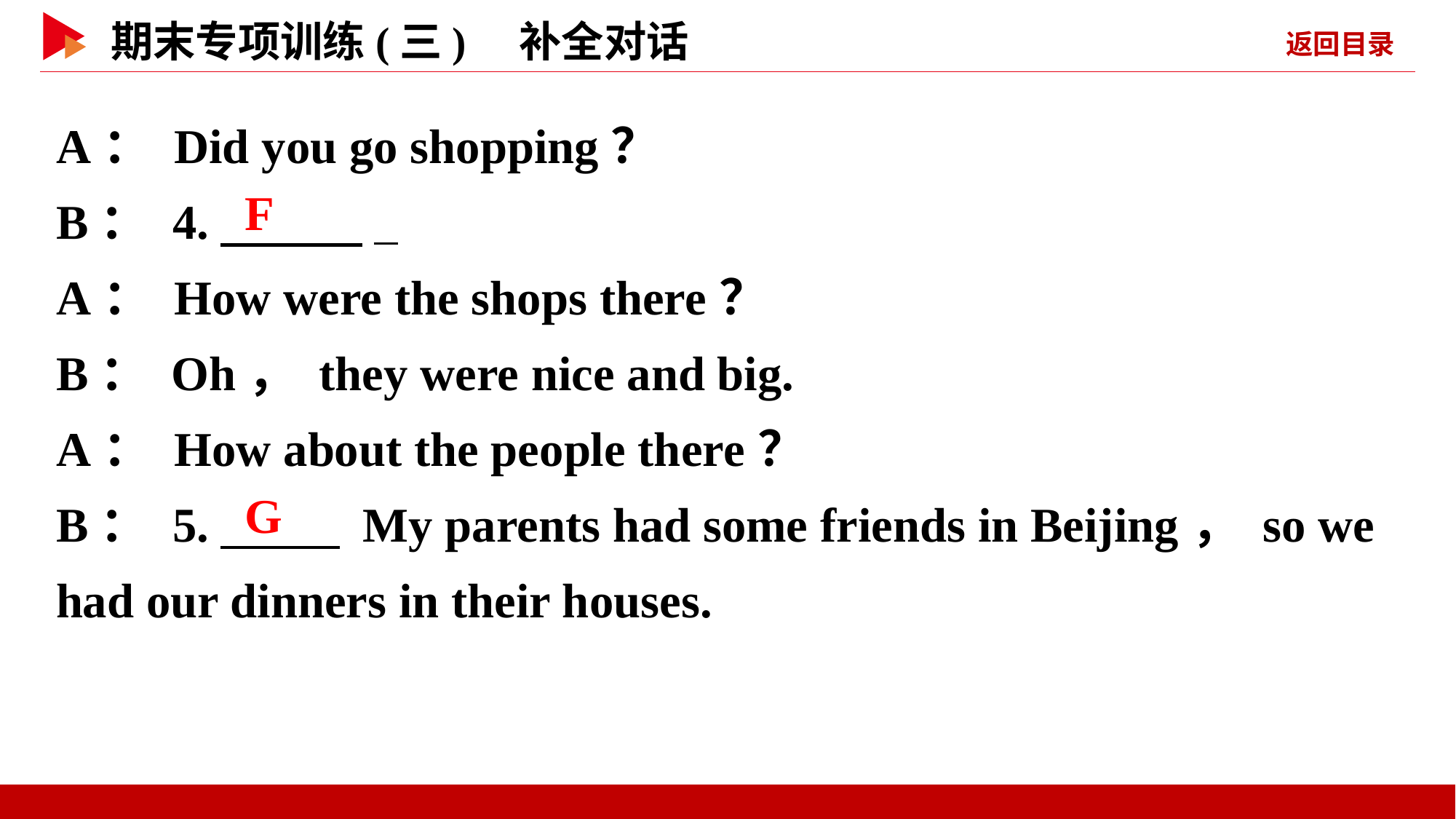

A： Did you go shopping？
B： 4.　  　  _
A： How were the shops there？
B： Oh， they were nice and big.
A： How about the people there？
B： 5.　  　 My parents had some friends in Beijing， so we had our dinners in their houses.
　F
　G